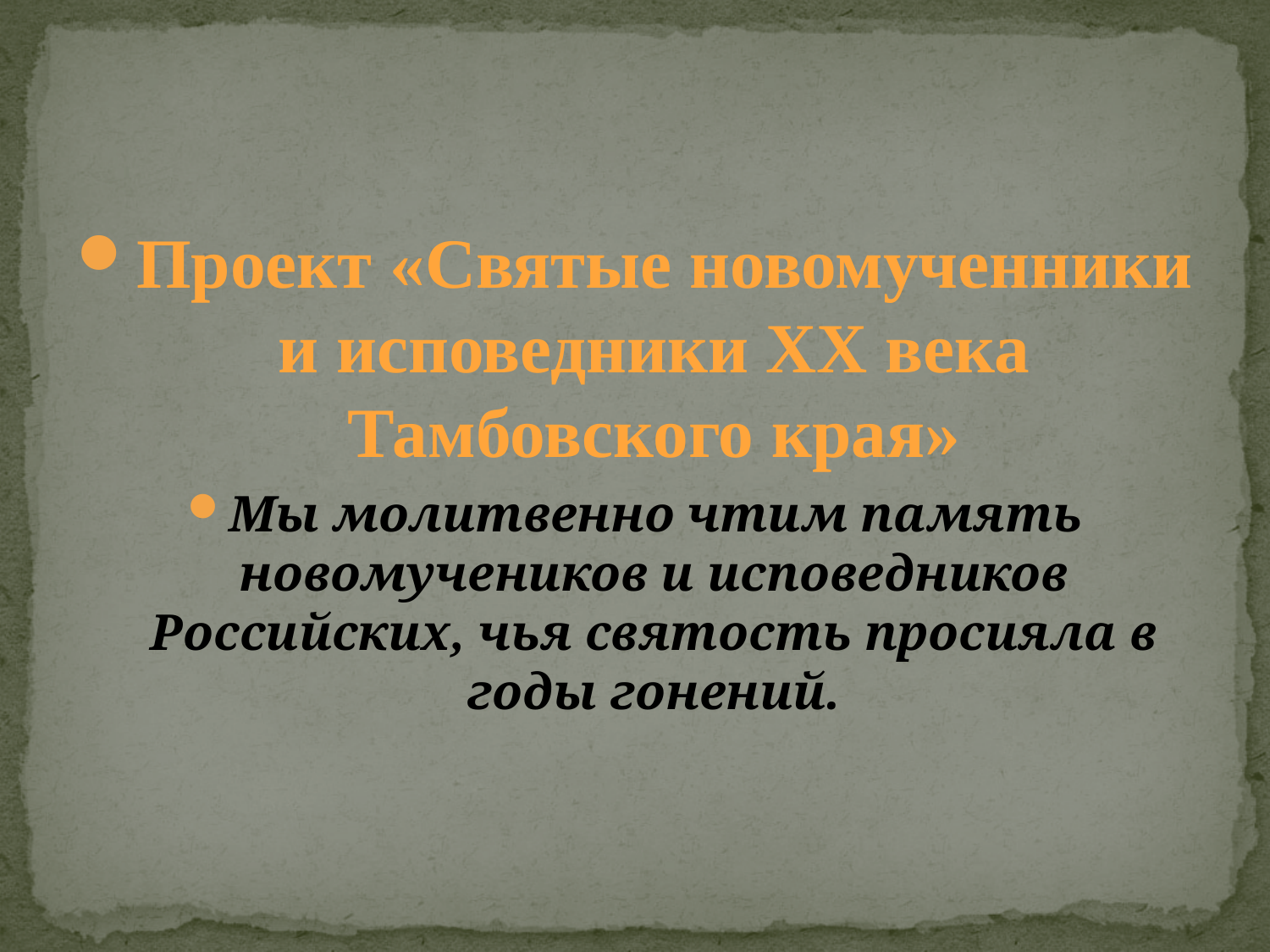

Проект «Святые новомученники и исповедники ХХ века Тамбовского края»
Мы молитвенно чтим память новомучеников и исповедников Российских, чья святость просияла в годы гонений.